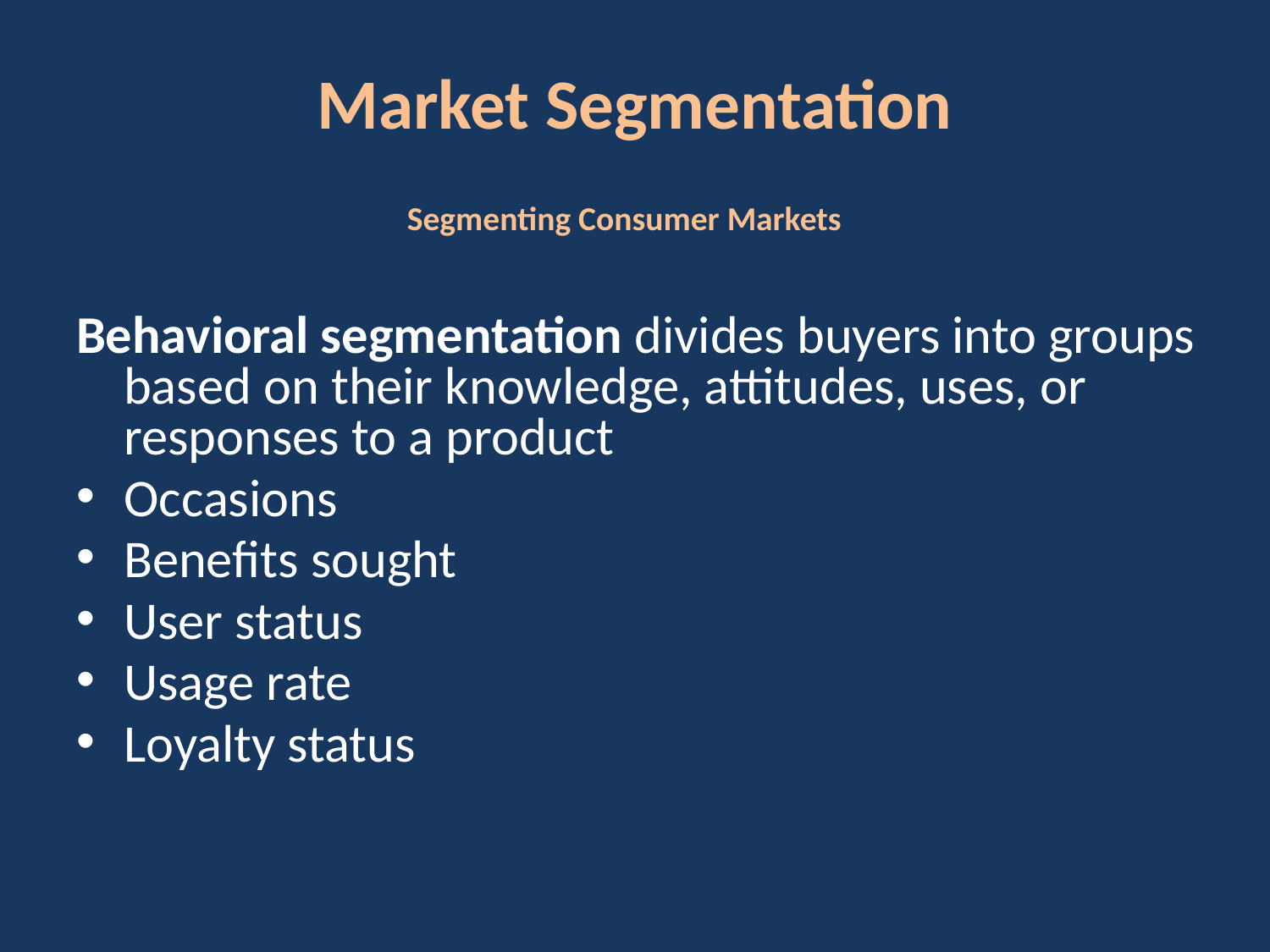

# Market Segmentation
Segmenting Consumer Markets
Behavioral segmentation divides buyers into groups based on their knowledge, attitudes, uses, or responses to a product
Occasions
Benefits sought
User status
Usage rate
Loyalty status